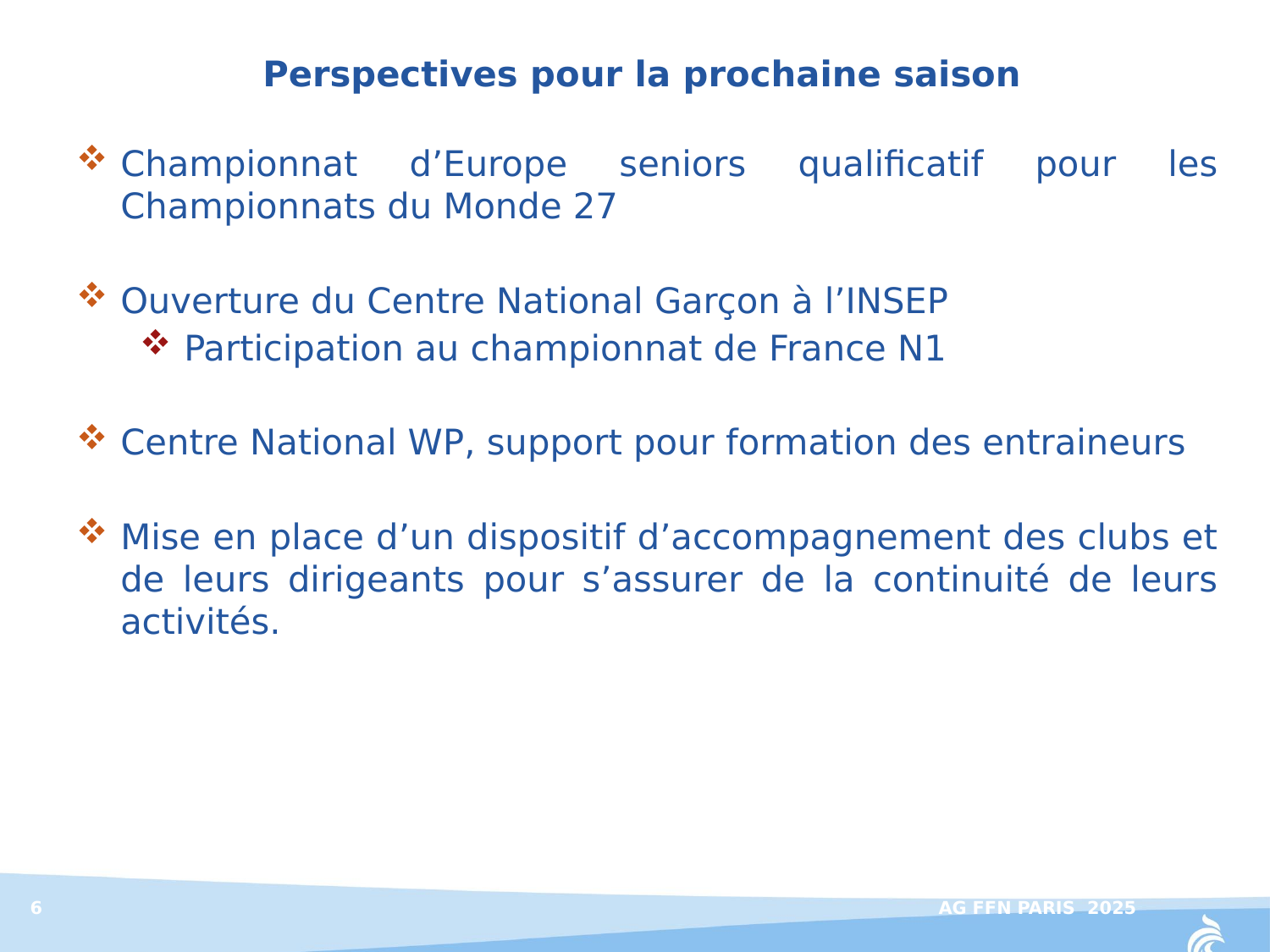

Perspectives pour la prochaine saison

Championnat d’Europe seniors qualificatif pour les Championnats du Monde 27

Ouverture du Centre National Garçon à l’INSEP
Participation au championnat de France N1

Centre National WP, support pour formation des entraineurs

Mise en place d’un dispositif d’accompagnement des clubs et de leurs dirigeants pour s’assurer de la continuité de leurs activités.